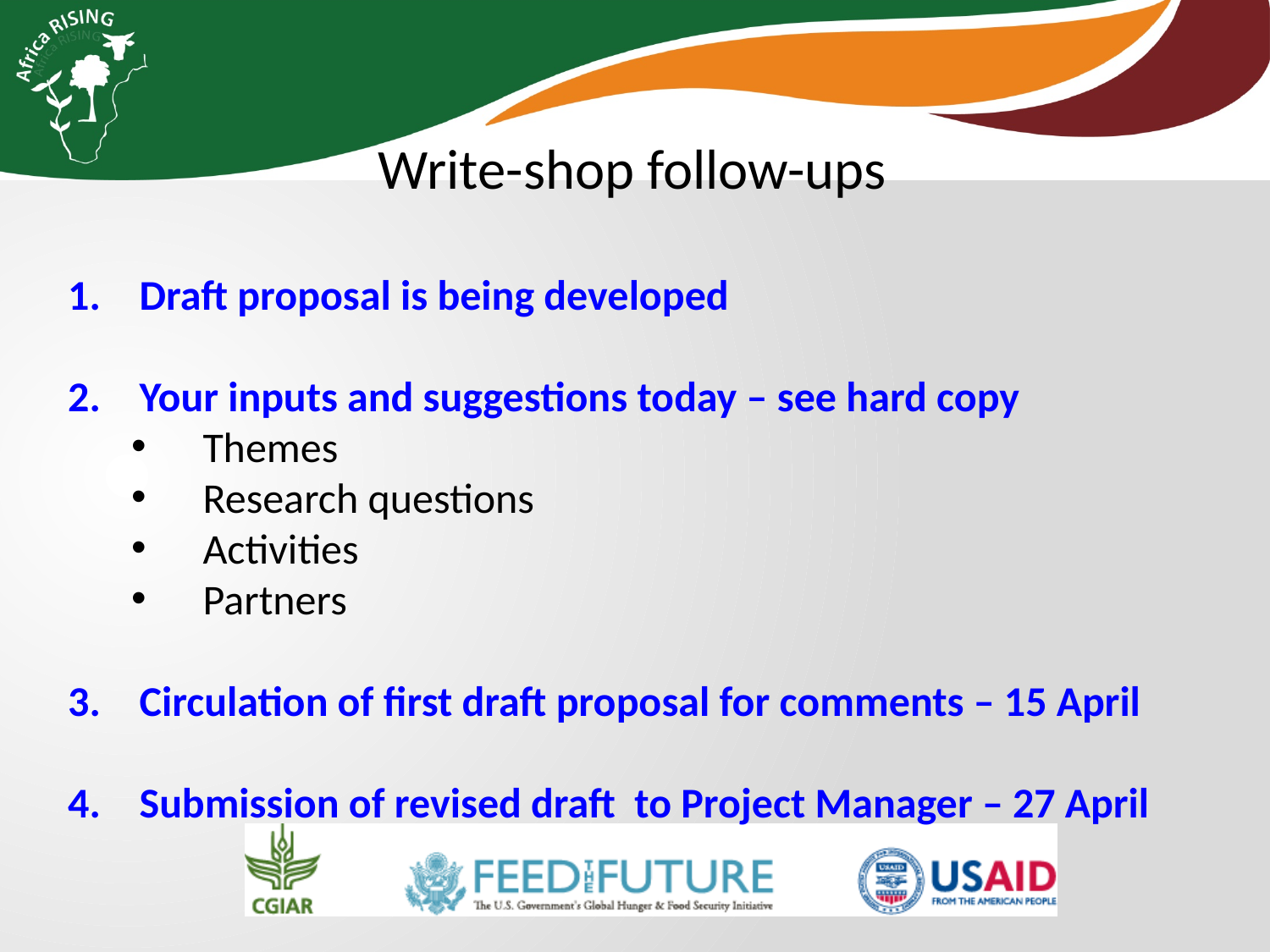

Write-shop follow-ups
Draft proposal is being developed

Your inputs and suggestions today – see hard copy
Themes
Research questions
Activities
Partners

Circulation of first draft proposal for comments – 15 April

Submission of revised draft  to Project Manager – 27 April